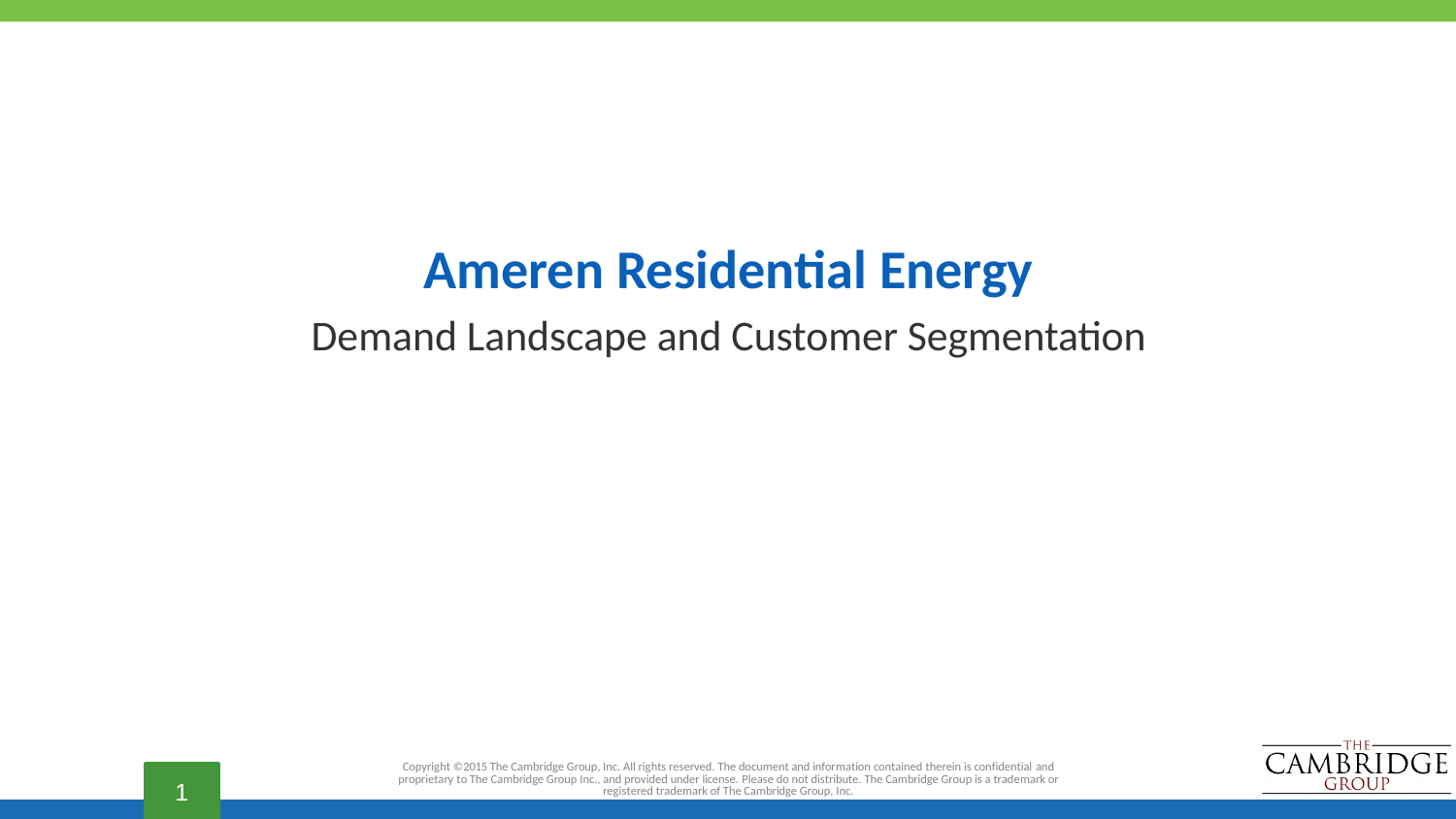

# Ameren Residential Energy
Demand Landscape and Customer Segmentation
Copyright ©2015 The Cambridge Group, Inc. All rights reserved. The document and information contained therein is confidential and proprietary to The Cambridge Group Inc., and provided under license. Please do not distribute. The Cambridge Group is a trademark or registered trademark of The Cambridge Group, Inc.
1